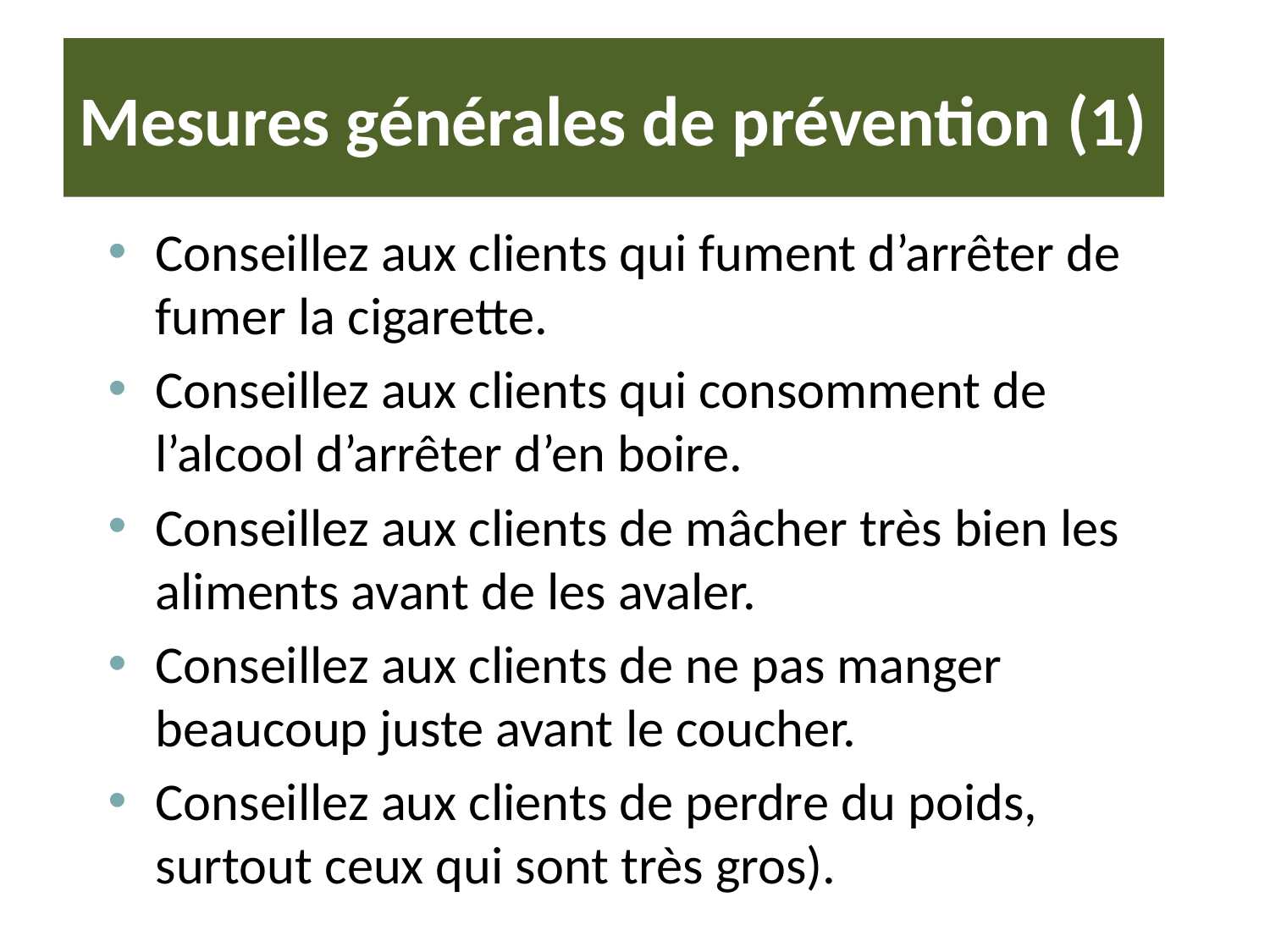

# Mesures générales de prévention (1)
Conseillez aux clients qui fument d’arrêter de fumer la cigarette.
Conseillez aux clients qui consomment de l’alcool d’arrêter d’en boire.
Conseillez aux clients de mâcher très bien les aliments avant de les avaler.
Conseillez aux clients de ne pas manger beaucoup juste avant le coucher.
Conseillez aux clients de perdre du poids, surtout ceux qui sont très gros).